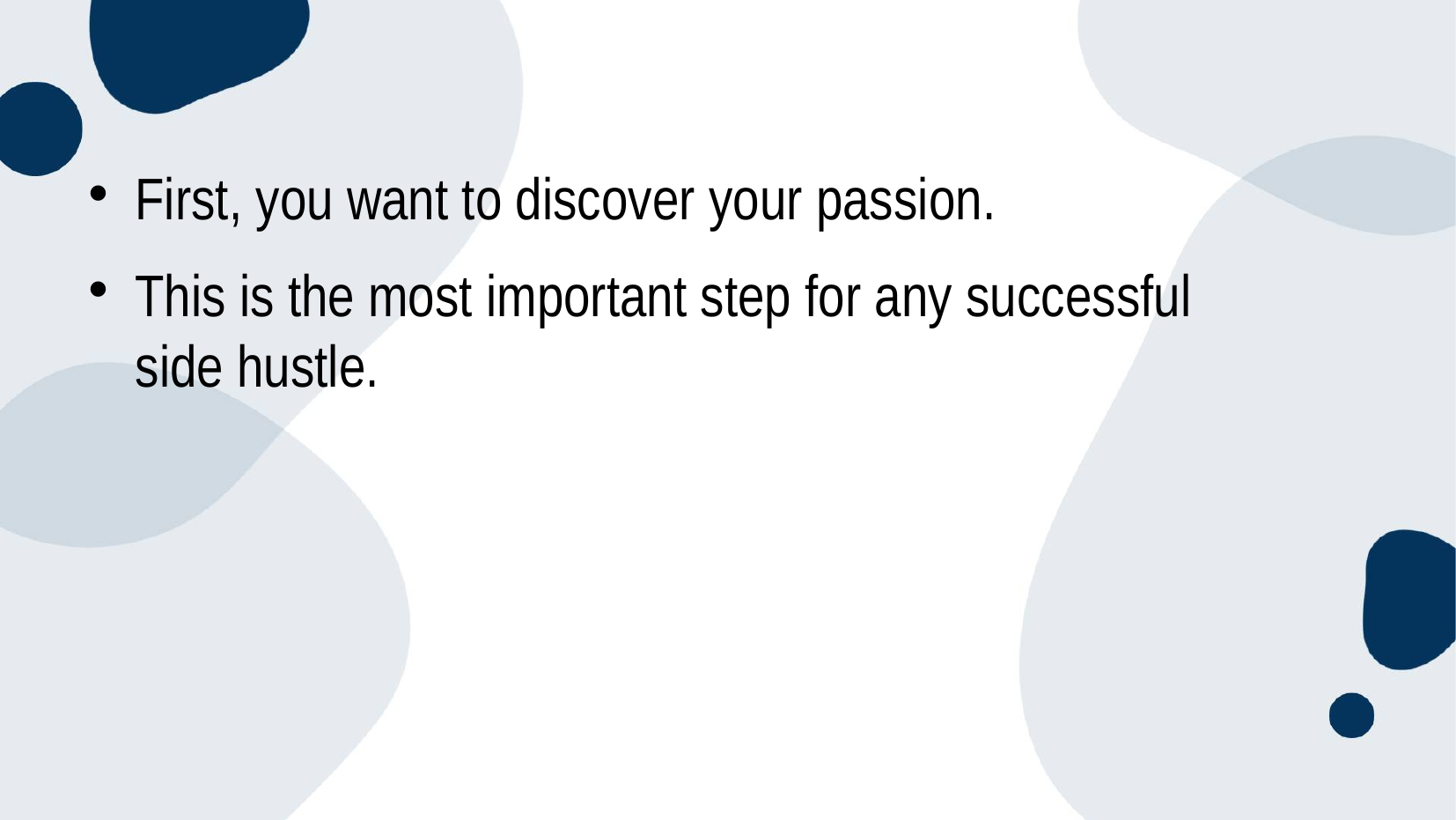

# First, you want to discover your passion.
This is the most important step for any successful        side hustle.